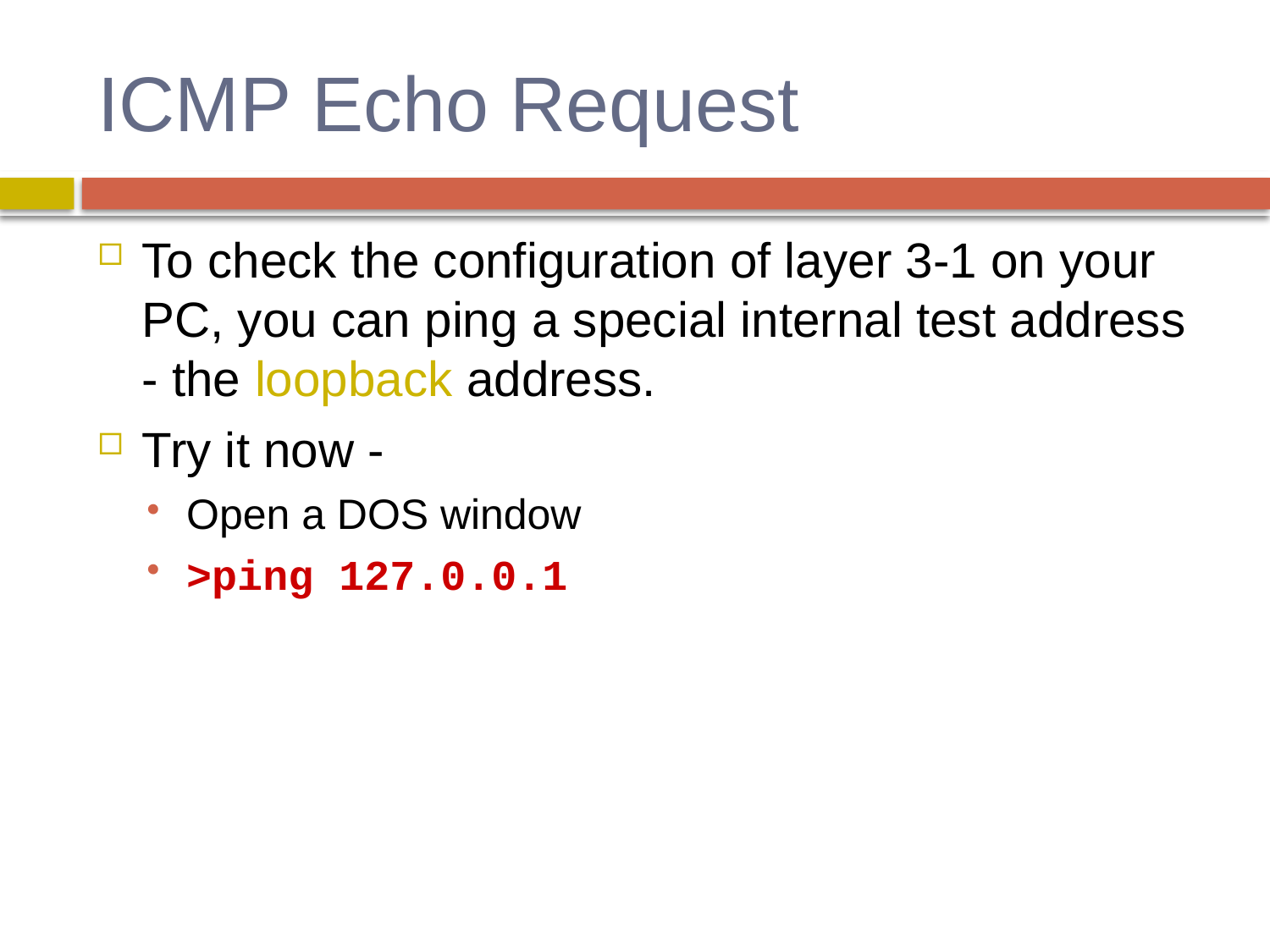

# ICMP Echo Request
To check the configuration of layer 3-1 on your PC, you can ping a special internal test address - the loopback address.
Try it now -
Open a DOS window
>ping 127.0.0.1